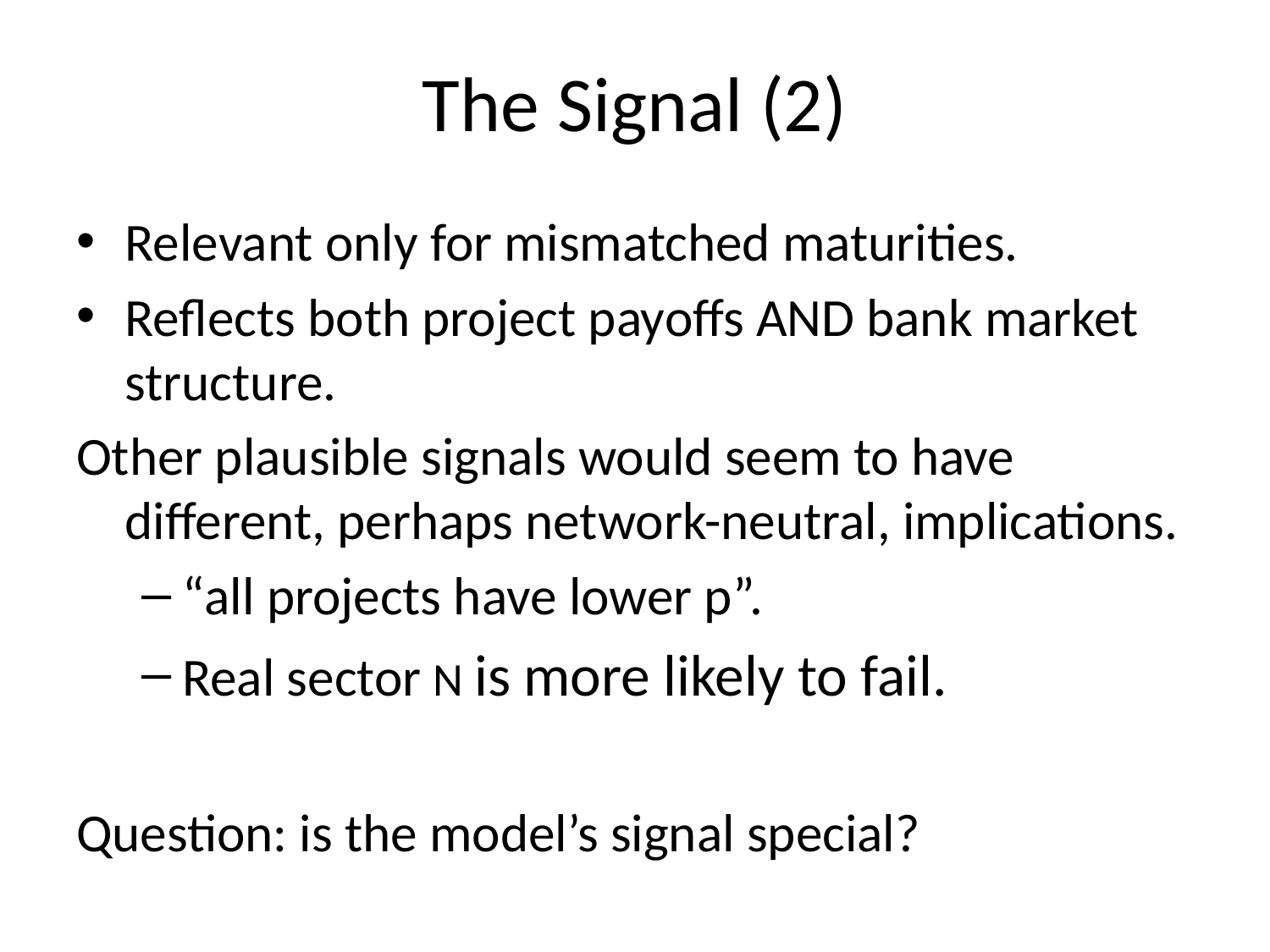

# The Signal (2)
Relevant only for mismatched maturities.
Reflects both project payoffs AND bank market structure.
Other plausible signals would seem to have different, perhaps network-neutral, implications.
“all projects have lower p”.
Real sector N is more likely to fail.

Question: is the model’s signal special?